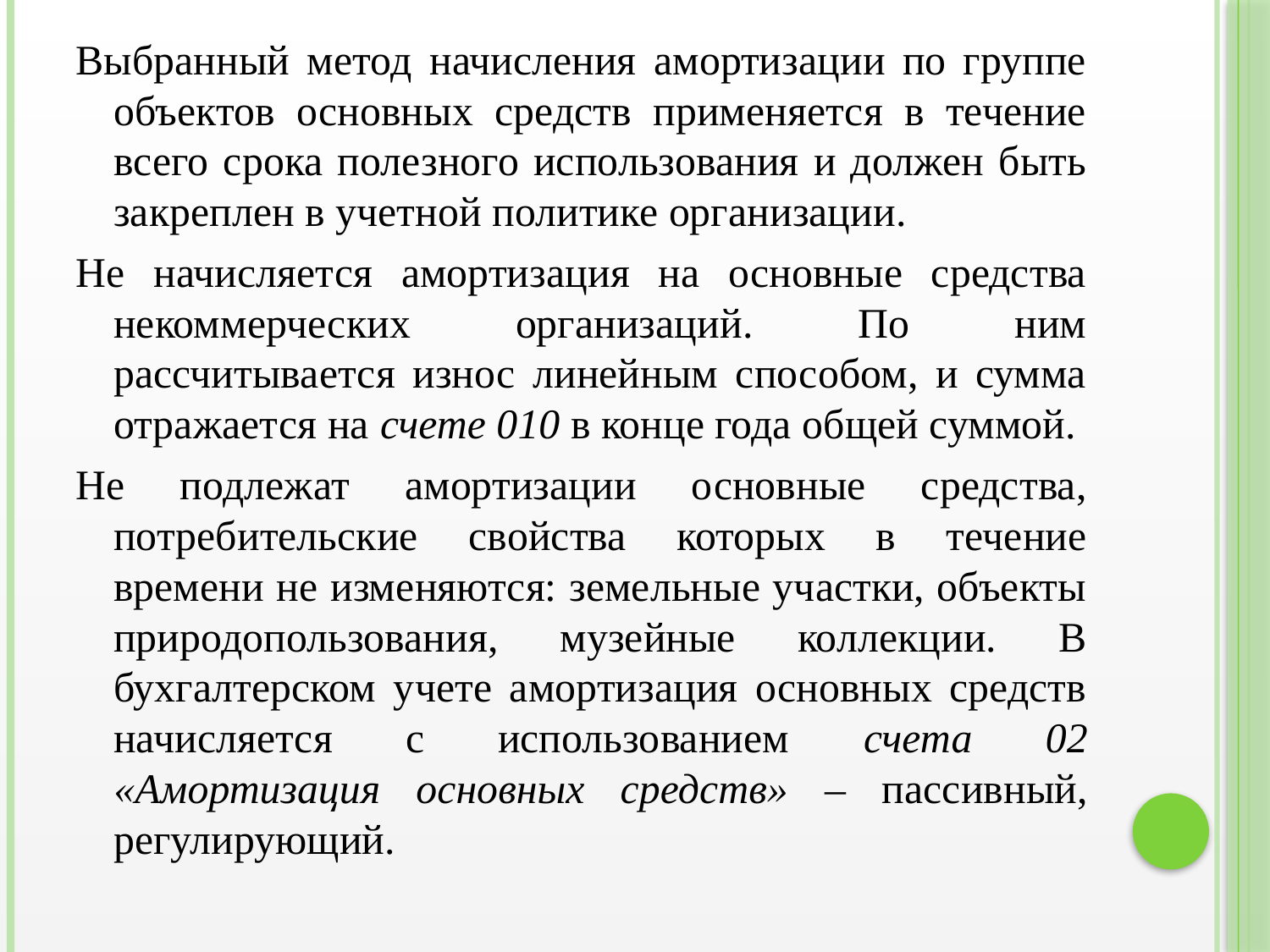

Выбранный метод начисления амортизации по группе объектов основных средств применяется в течение всего срока полезного использования и должен быть закреплен в учетной политике организации.
Не начисляется амортизация на основные средства некоммерческих организаций. По ним рассчитывается износ линейным способом, и сумма отражается на счете 010 в конце года общей суммой.
Не подлежат амортизации основные средства, потребительские свойства которых в течение времени не изменяются: земельные участки, объекты природопользования, музейные коллекции. В бухгалтерском учете амортизация основных средств начисляется с использованием счета 02 «Амортизация основных средств» – пассивный, регулирующий.